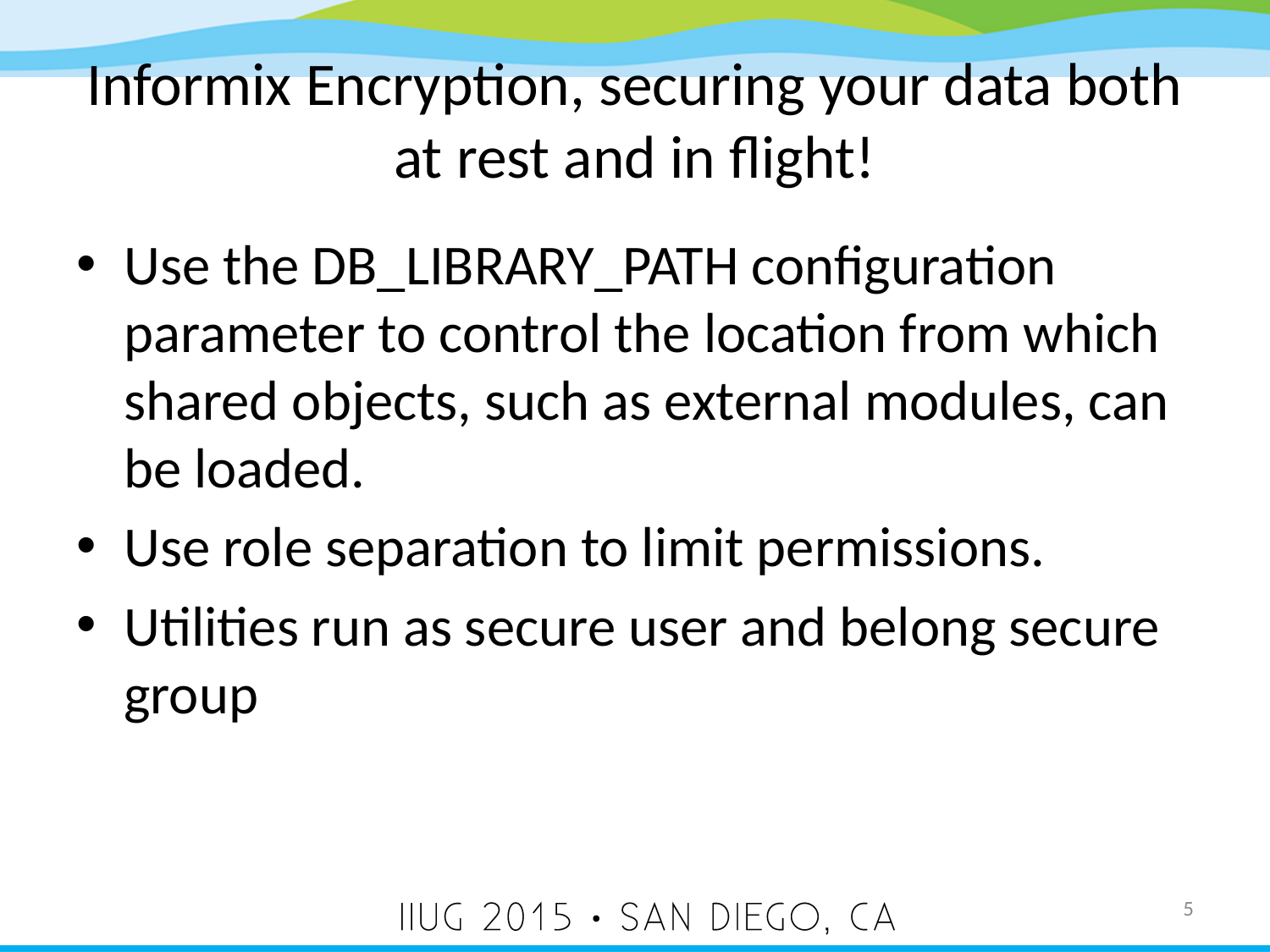

# Informix Encryption, securing your data both at rest and in flight!
Use the DB_LIBRARY_PATH configuration parameter to control the location from which shared objects, such as external modules, can be loaded.
Use role separation to limit permissions.
Utilities run as secure user and belong secure group

5